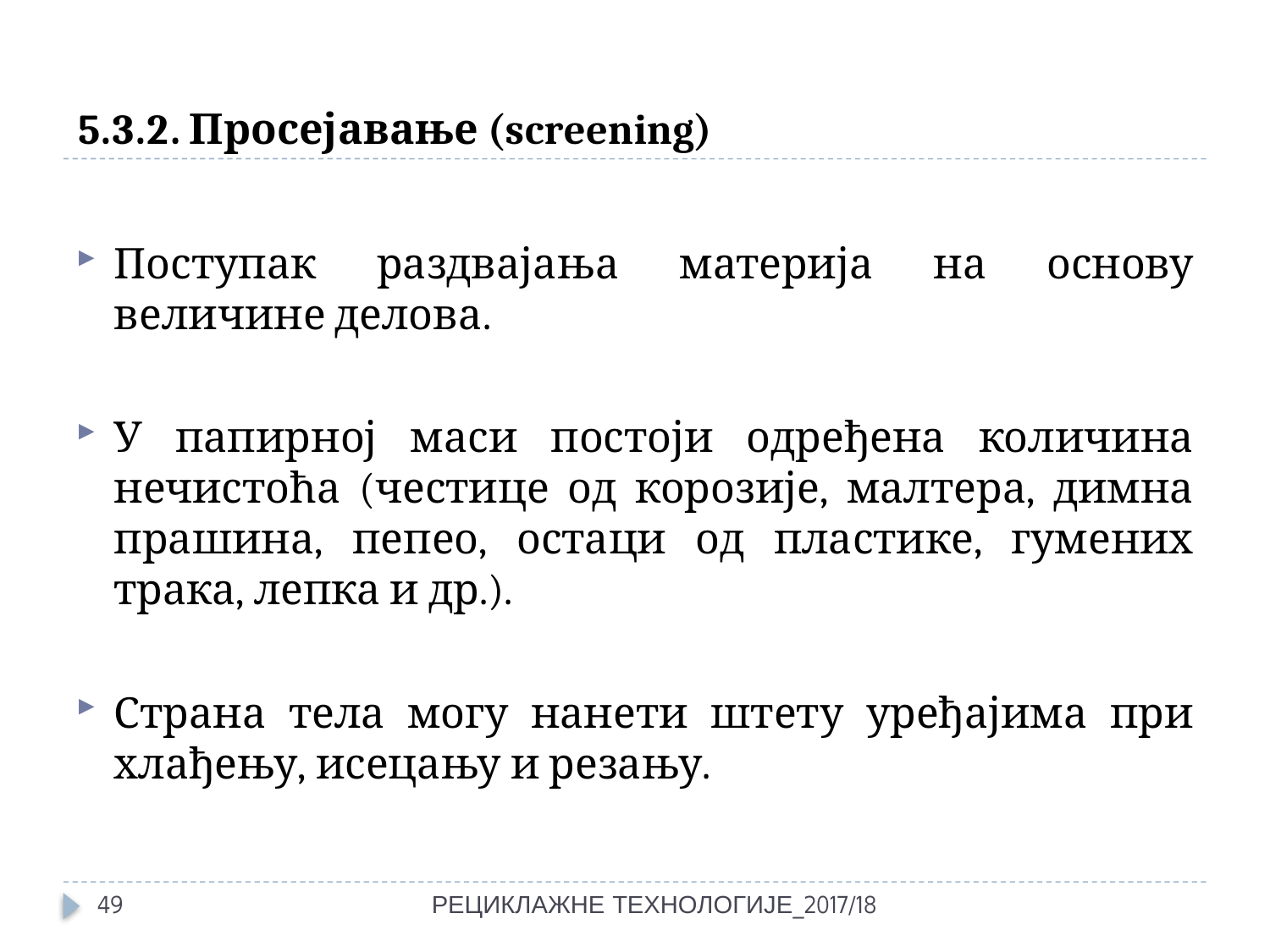

# 5.3.2. Просејавање (screening)

Поступак раздвајања материја на основу величине делова.

У папирној маси постоји одређена количина нечистоћа (честице од корозије, малтера, димна прашина, пепео, остаци од пластике, гумених трака, лепка и др.).

Страна тела могу нанети штету уређајима при хлађењу, исецању и резању.
49
РЕЦИКЛАЖНЕ ТЕХНОЛОГИЈЕ_2017/18